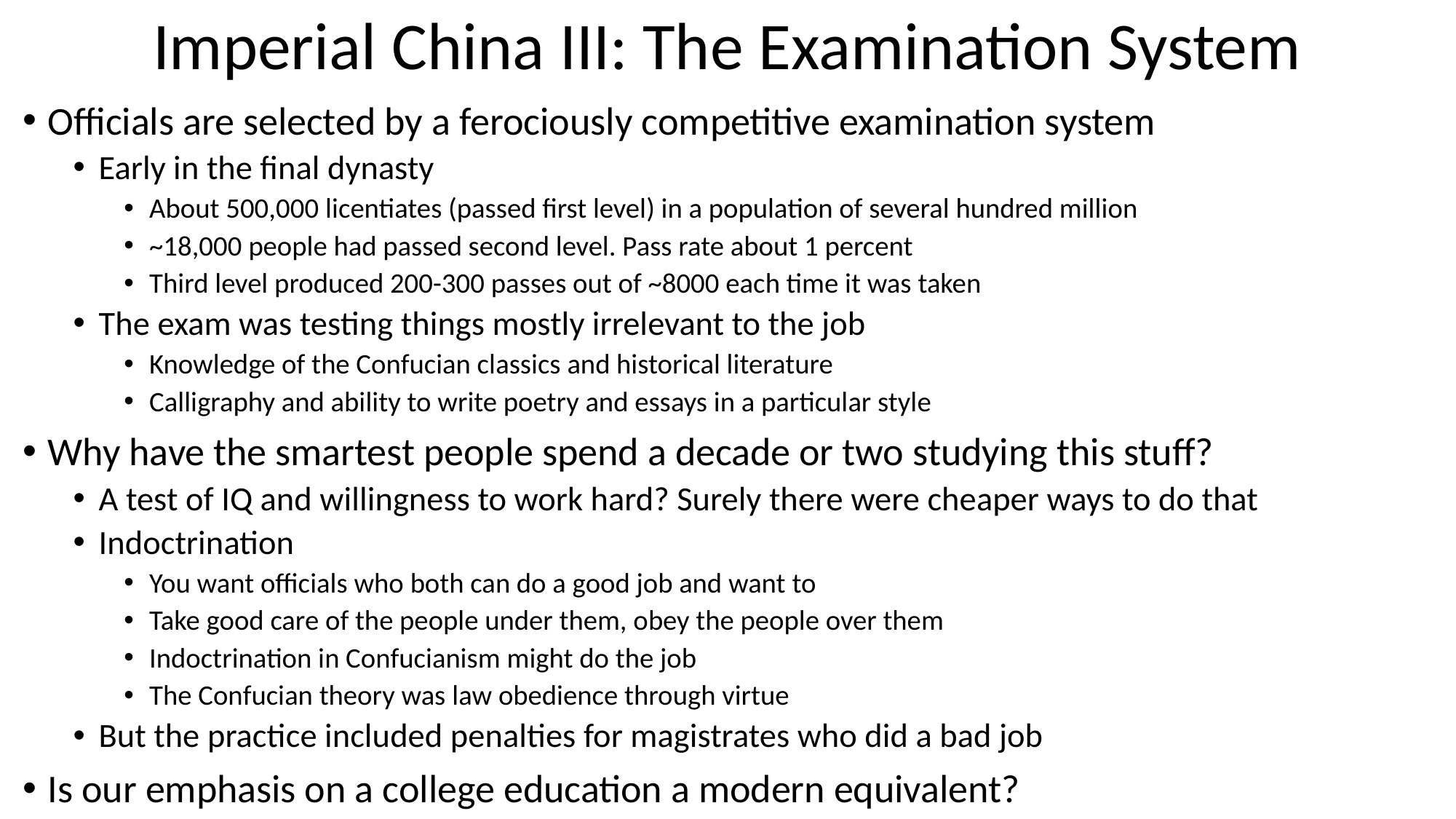

# Imperial China III: The Examination System
Officials are selected by a ferociously competitive examination system
Early in the final dynasty
About 500,000 licentiates (passed first level) in a population of several hundred million
~18,000 people had passed second level. Pass rate about 1 percent
Third level produced 200-300 passes out of ~8000 each time it was taken
The exam was testing things mostly irrelevant to the job
Knowledge of the Confucian classics and historical literature
Calligraphy and ability to write poetry and essays in a particular style
Why have the smartest people spend a decade or two studying this stuff?
A test of IQ and willingness to work hard? Surely there were cheaper ways to do that
Indoctrination
You want officials who both can do a good job and want to
Take good care of the people under them, obey the people over them
Indoctrination in Confucianism might do the job
The Confucian theory was law obedience through virtue
But the practice included penalties for magistrates who did a bad job
Is our emphasis on a college education a modern equivalent?